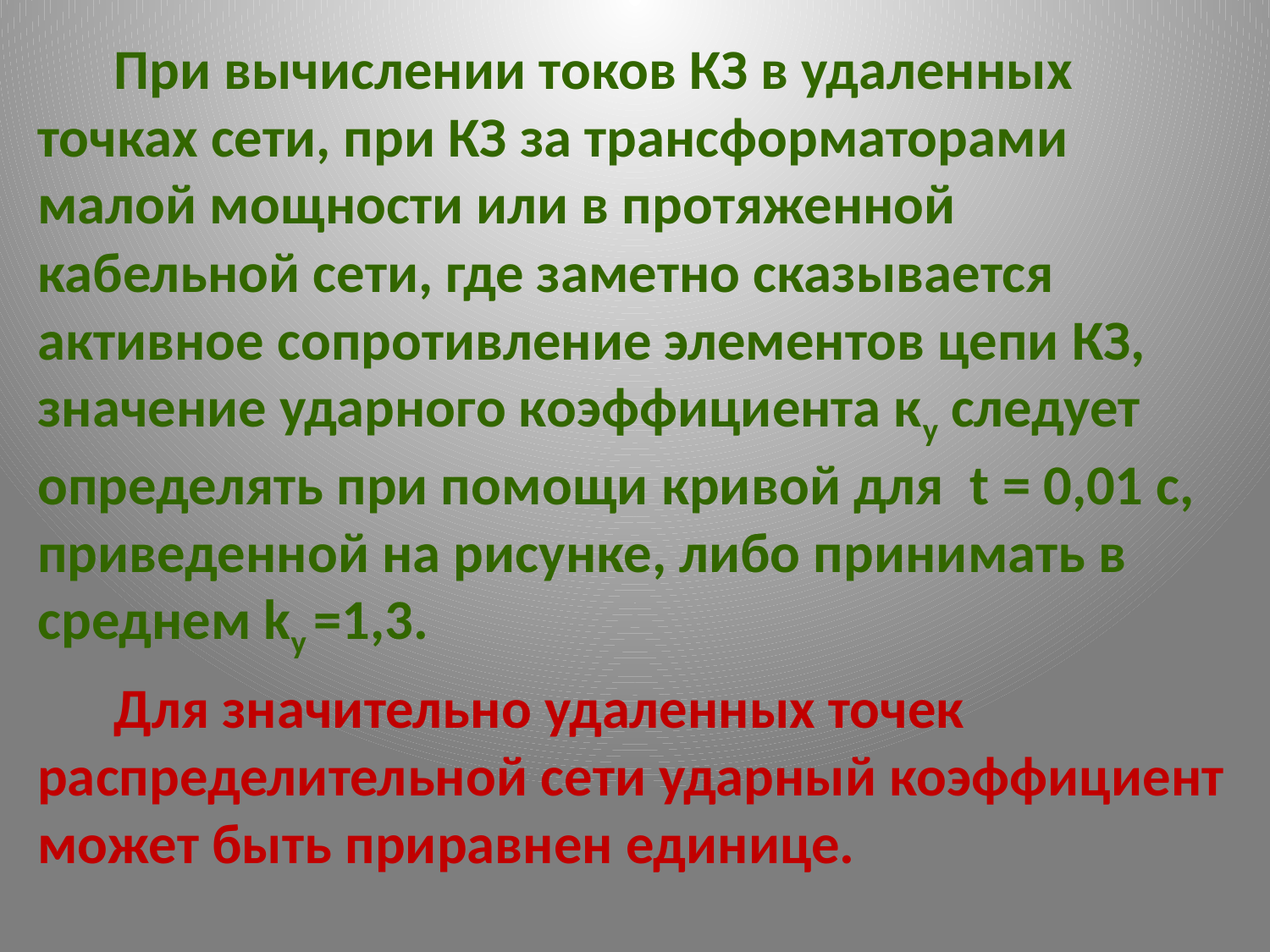

При вычислении токов КЗ в удаленных точках сети, при КЗ за трансформаторами малой мощности или в протяженной кабельной сети, где заметно сказывается активное сопротивление элементов цепи КЗ, значение ударного коэффициента ку следует определять при помощи кривой для  t = 0,01 с, приведенной на рисунке, либо принимать в среднем kу =1,3.
      Для значительно удаленных точек распределительной сети ударный коэффициент может быть приравнен единице.